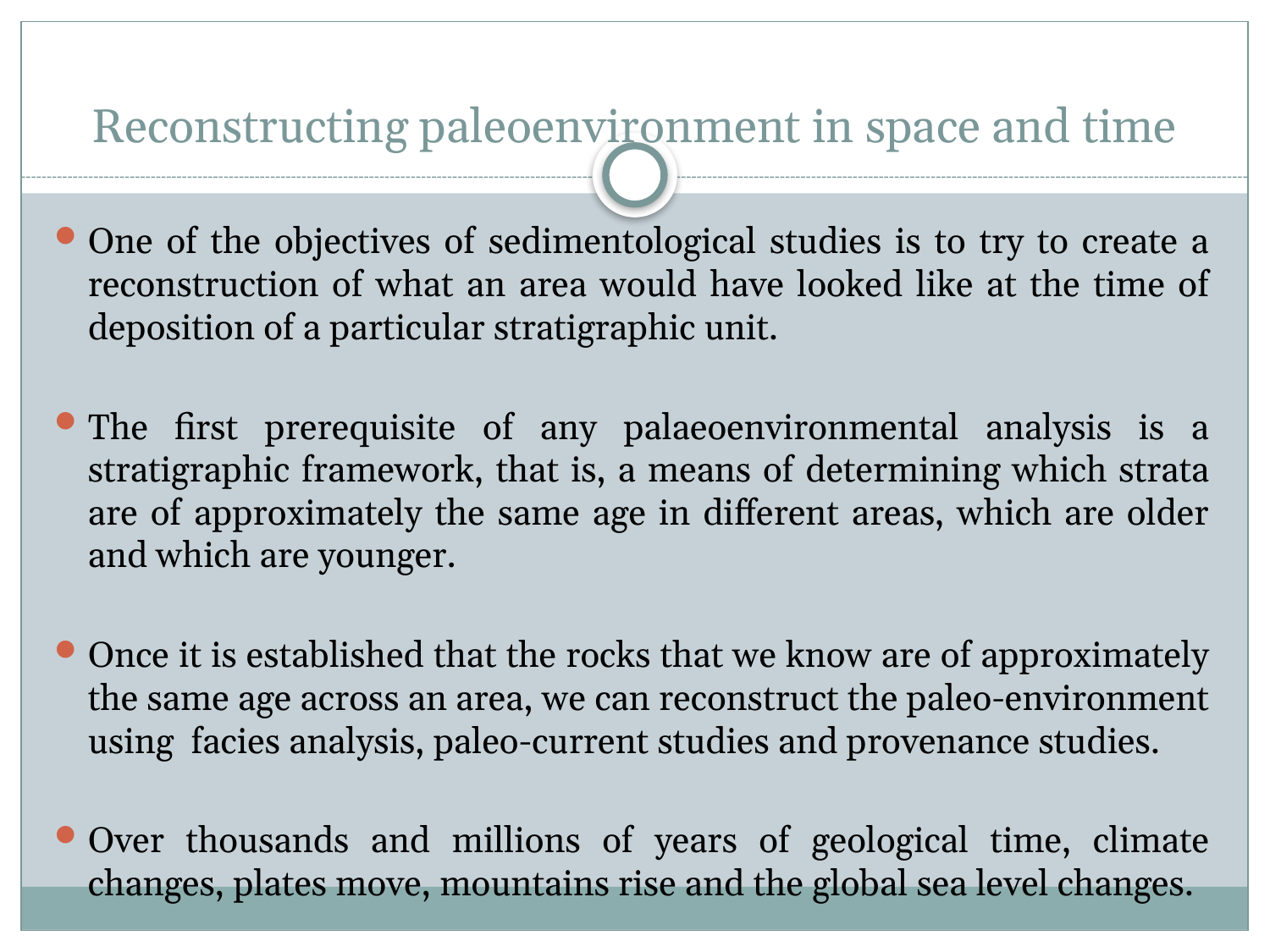

# Reconstructing paleoenvironment in space and time
One of the objectives of sedimentological studies is to try to create a reconstruction of what an area would have looked like at the time of deposition of a particular stratigraphic unit.

The first prerequisite of any palaeoenvironmental analysis is a stratigraphic framework, that is, a means of determining which strata are of approximately the same age in different areas, which are older and which are younger.

Once it is established that the rocks that we know are of approximately the same age across an area, we can reconstruct the paleo-environment using  facies analysis, paleo-current studies and provenance studies.

Over thousands and millions of years of geological time, climate changes, plates move, mountains rise and the global sea level changes.